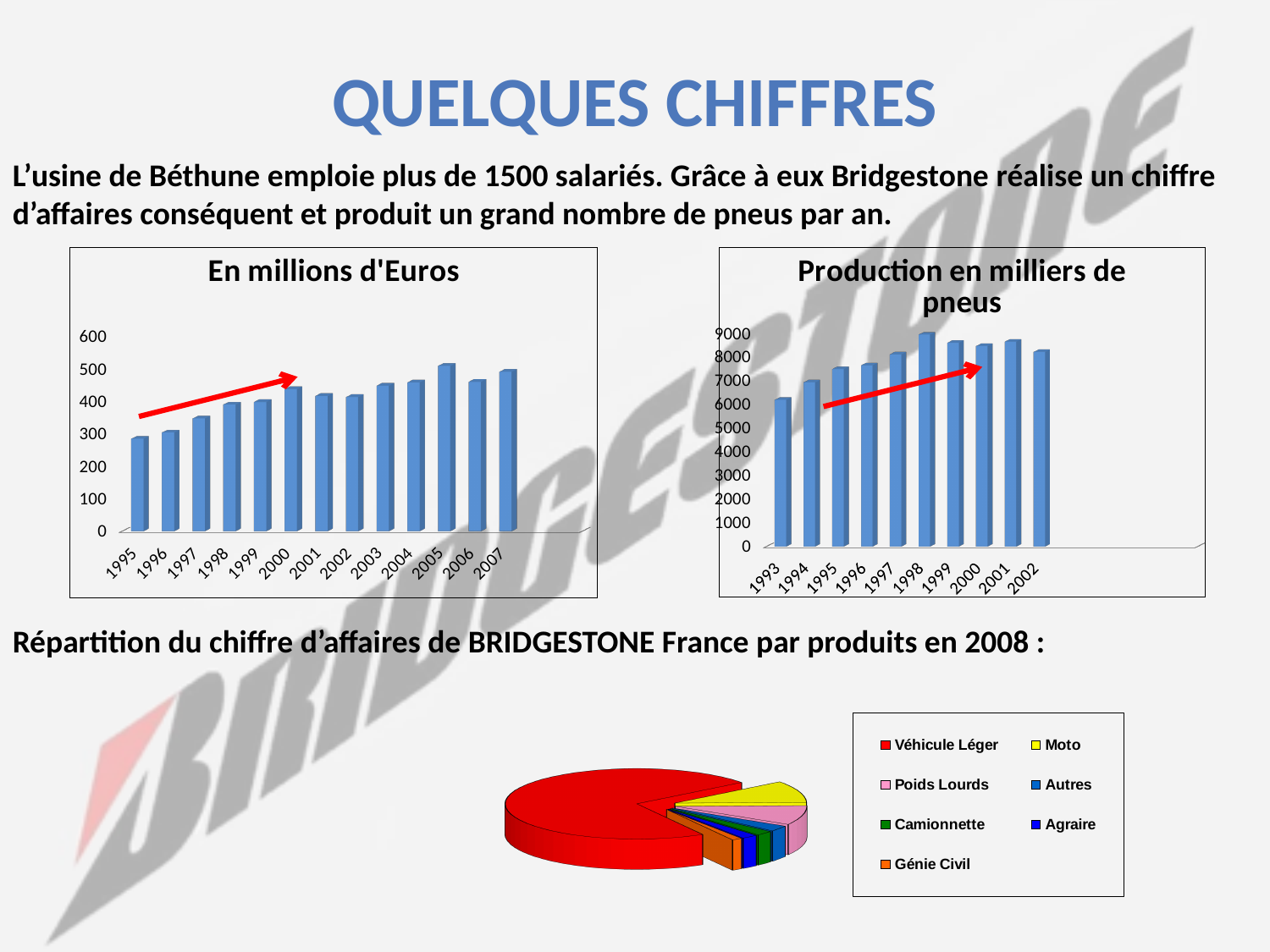

QUELQUES CHIFFREs
L’usine de Béthune emploie plus de 1500 salariés. Grâce à eux Bridgestone réalise un chiffre d’affaires conséquent et produit un grand nombre de pneus par an.

[unsupported chart]

[unsupported chart]

Répartition du chiffre d’affaires de BRIDGESTONE France par produits en 2008 :

[unsupported chart]